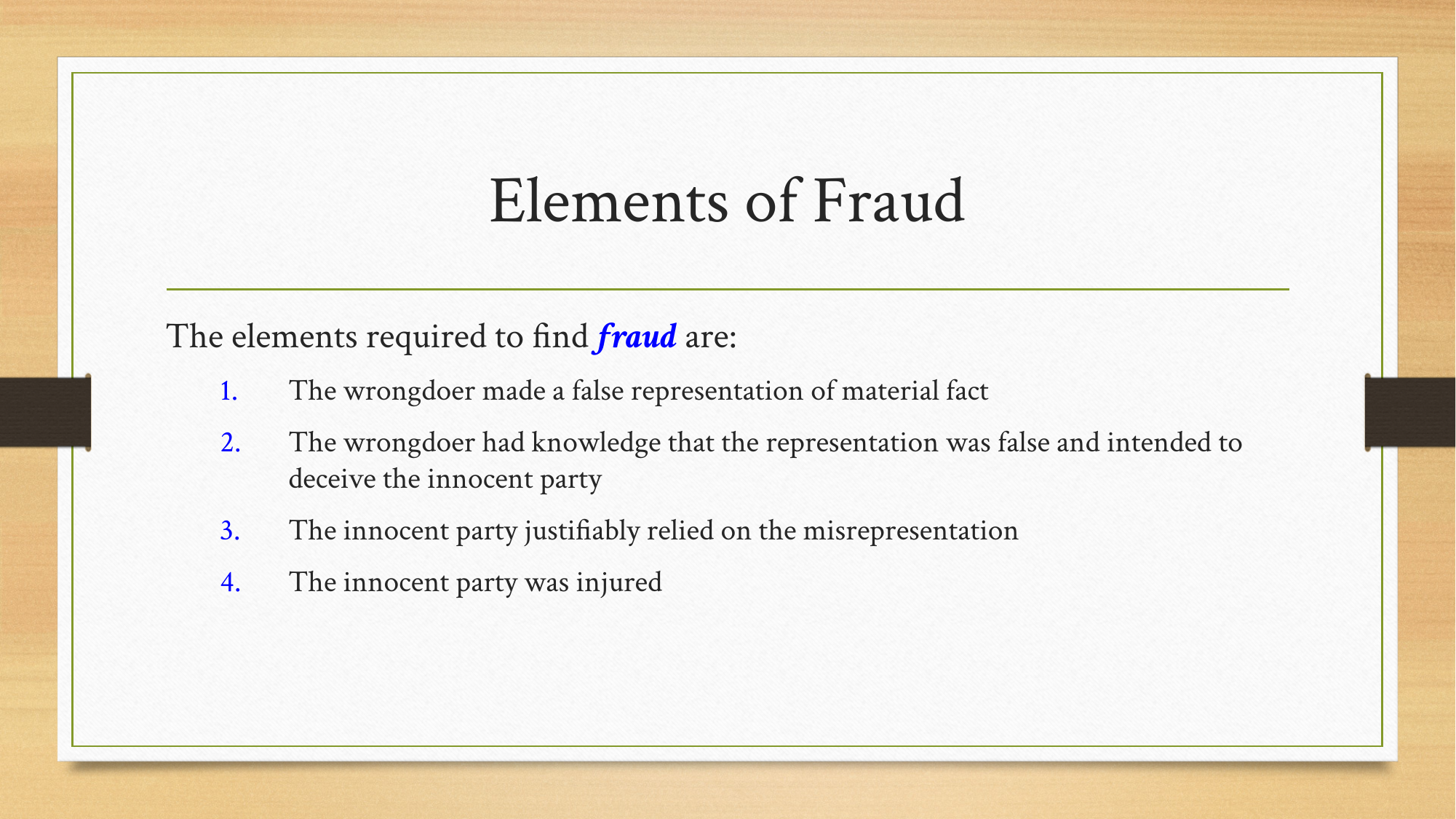

# Elements of Fraud
The elements required to find fraud are:
The wrongdoer made a false representation of material fact
The wrongdoer had knowledge that the representation was false and intended to deceive the innocent party
The innocent party justifiably relied on the misrepresentation
The innocent party was injured